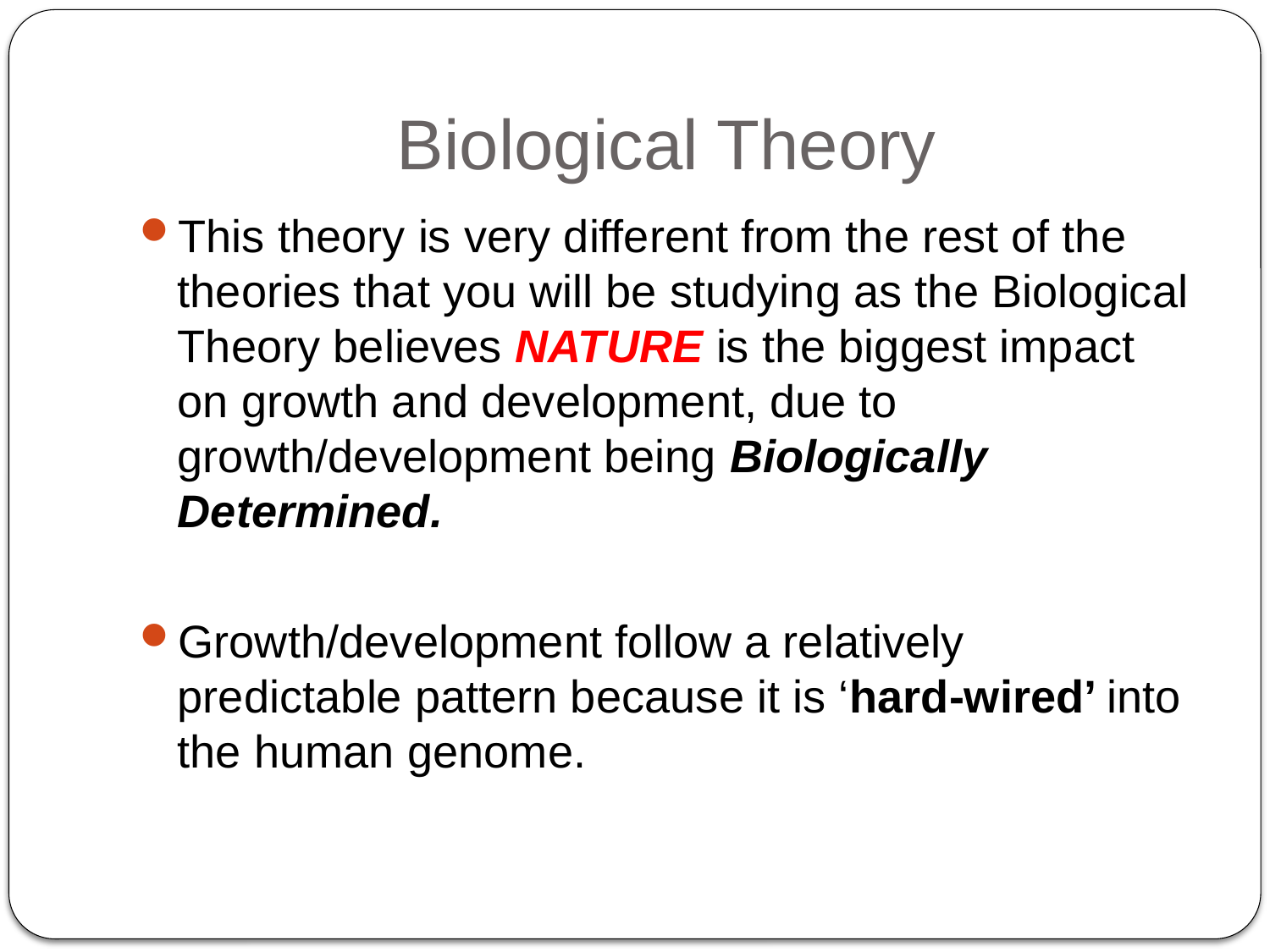

# Biological Theory
This theory is very different from the rest of the theories that you will be studying as the Biological Theory believes NATURE is the biggest impact on growth and development, due to growth/development being Biologically Determined.

Growth/development follow a relatively predictable pattern because it is ‘hard-wired’ into the human genome.